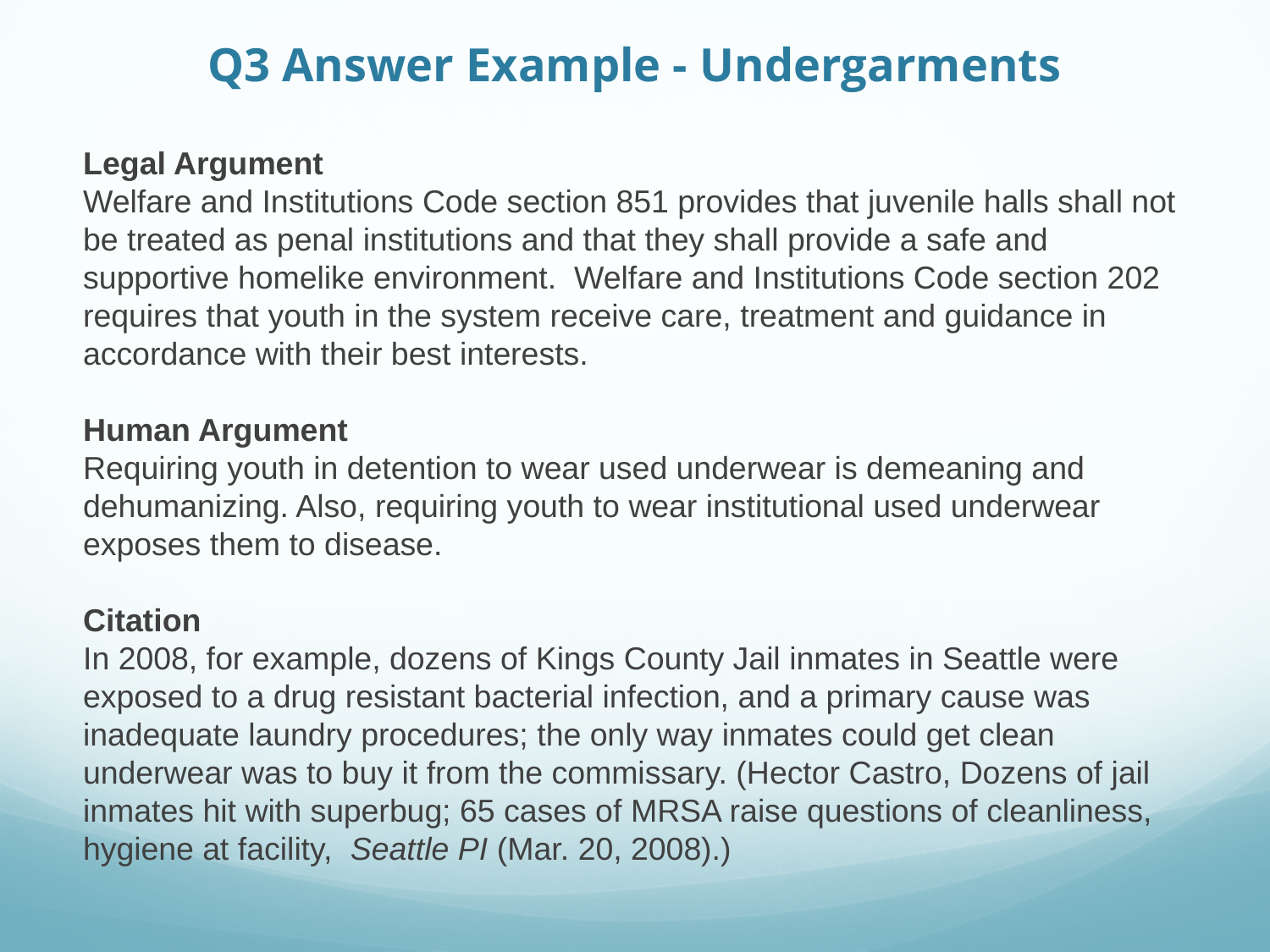

# Q3 Answer Example - Undergarments
Legal Argument
Welfare and Institutions Code section 851 provides that juvenile halls shall not be treated as penal institutions and that they shall provide a safe and supportive homelike environment.  Welfare and Institutions Code section 202 requires that youth in the system receive care, treatment and guidance in accordance with their best interests.

Human Argument
Requiring youth in detention to wear used underwear is demeaning and dehumanizing. Also, requiring youth to wear institutional used underwear exposes them to disease.

Citation
In 2008, for example, dozens of Kings County Jail inmates in Seattle were exposed to a drug resistant bacterial infection, and a primary cause was inadequate laundry procedures; the only way inmates could get clean underwear was to buy it from the commissary. (Hector Castro, Dozens of jail inmates hit with superbug; 65 cases of MRSA raise questions of cleanliness, hygiene at facility,  Seattle PI (Mar. 20, 2008).)